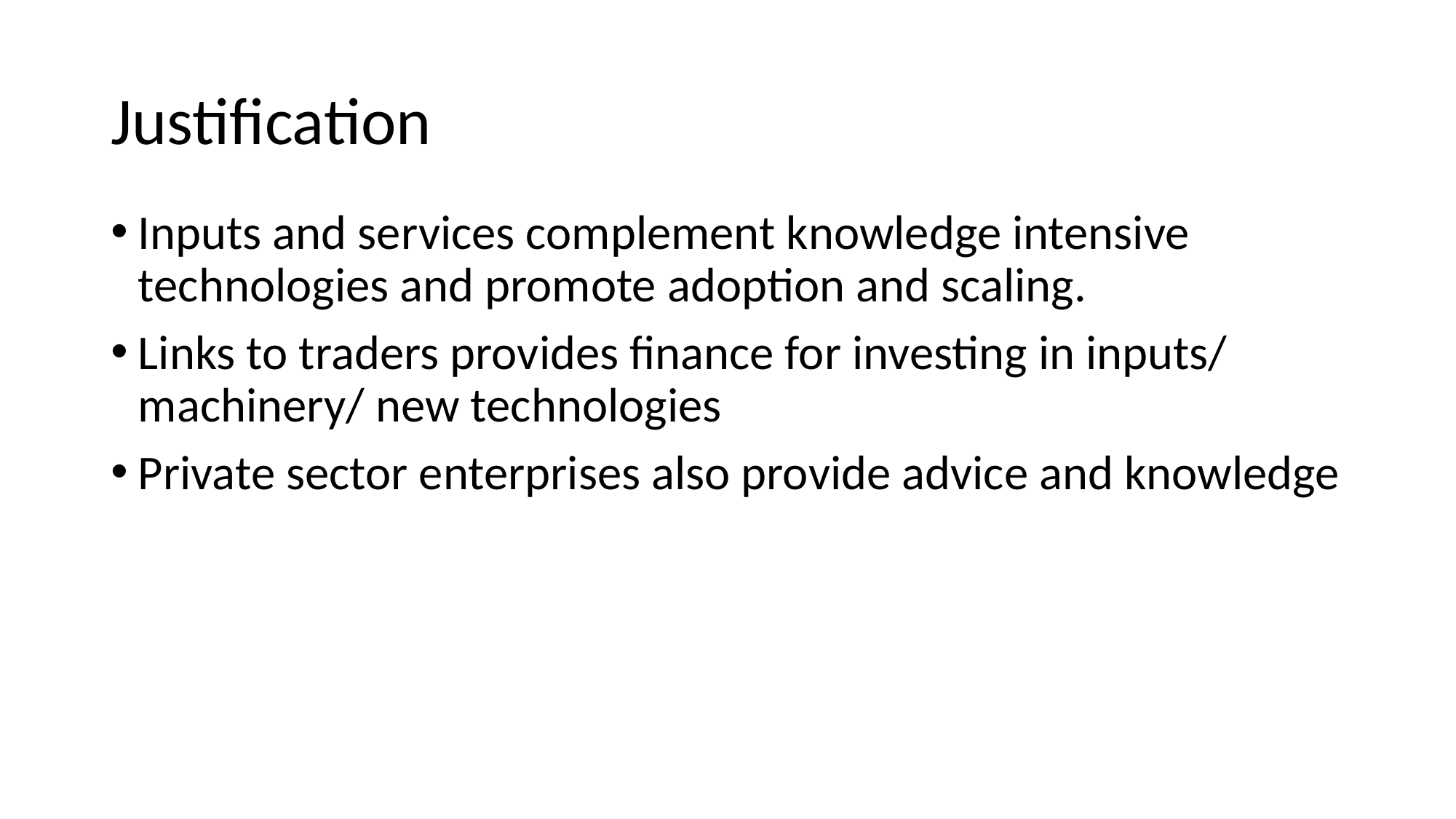

# Justification
Inputs and services complement knowledge intensive technologies and promote adoption and scaling.
Links to traders provides finance for investing in inputs/ machinery/ new technologies
Private sector enterprises also provide advice and knowledge